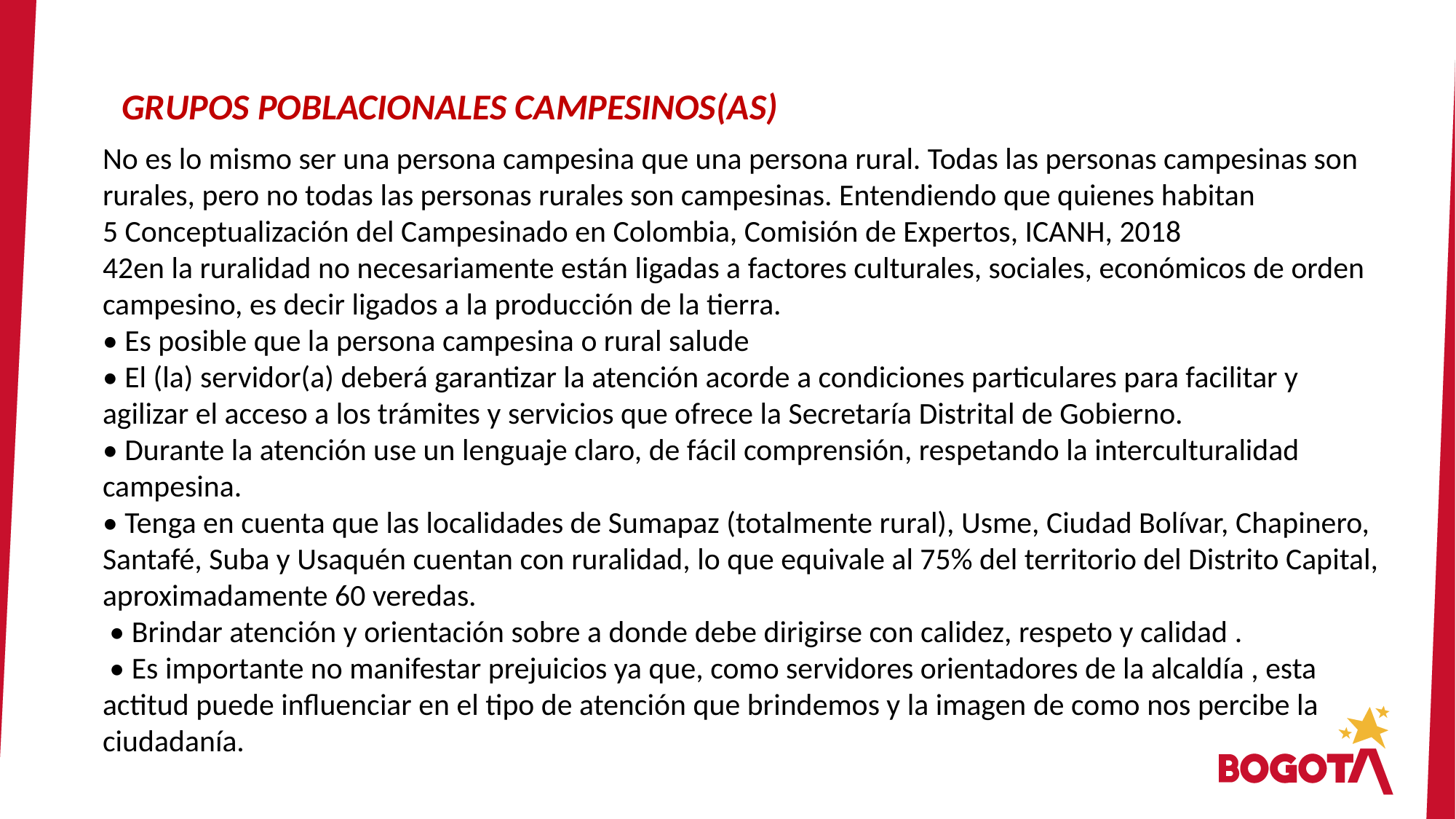

GRUPOS POBLACIONALES CAMPESINOS(AS)
No es lo mismo ser una persona campesina que una persona rural. Todas las personas campesinas son rurales, pero no todas las personas rurales son campesinas. Entendiendo que quienes habitan
5 Conceptualización del Campesinado en Colombia, Comisión de Expertos, ICANH, 2018
42en la ruralidad no necesariamente están ligadas a factores culturales, sociales, económicos de orden campesino, es decir ligados a la producción de la tierra.
• Es posible que la persona campesina o rural salude
• El (la) servidor(a) deberá garantizar la atención acorde a condiciones particulares para facilitar y agilizar el acceso a los trámites y servicios que ofrece la Secretaría Distrital de Gobierno.
• Durante la atención use un lenguaje claro, de fácil comprensión, respetando la interculturalidad campesina.
• Tenga en cuenta que las localidades de Sumapaz (totalmente rural), Usme, Ciudad Bolívar, Chapinero, Santafé, Suba y Usaquén cuentan con ruralidad, lo que equivale al 75% del territorio del Distrito Capital, aproximadamente 60 veredas.
 • Brindar atención y orientación sobre a donde debe dirigirse con calidez, respeto y calidad .
 • Es importante no manifestar prejuicios ya que, como servidores orientadores de la alcaldía , esta actitud puede influenciar en el tipo de atención que brindemos y la imagen de como nos percibe la ciudadanía.